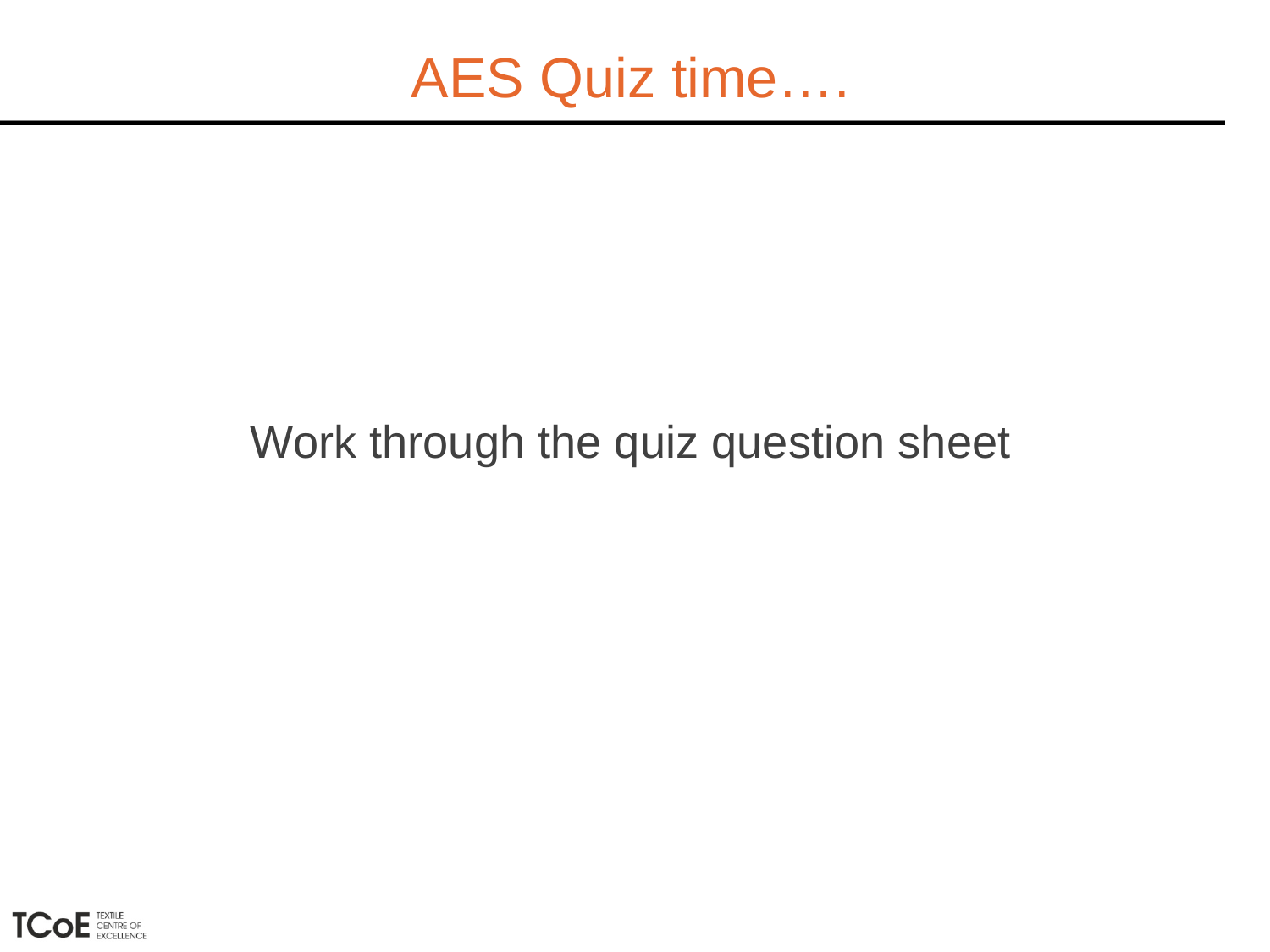

# AES Quiz time….

Work through the quiz question sheet